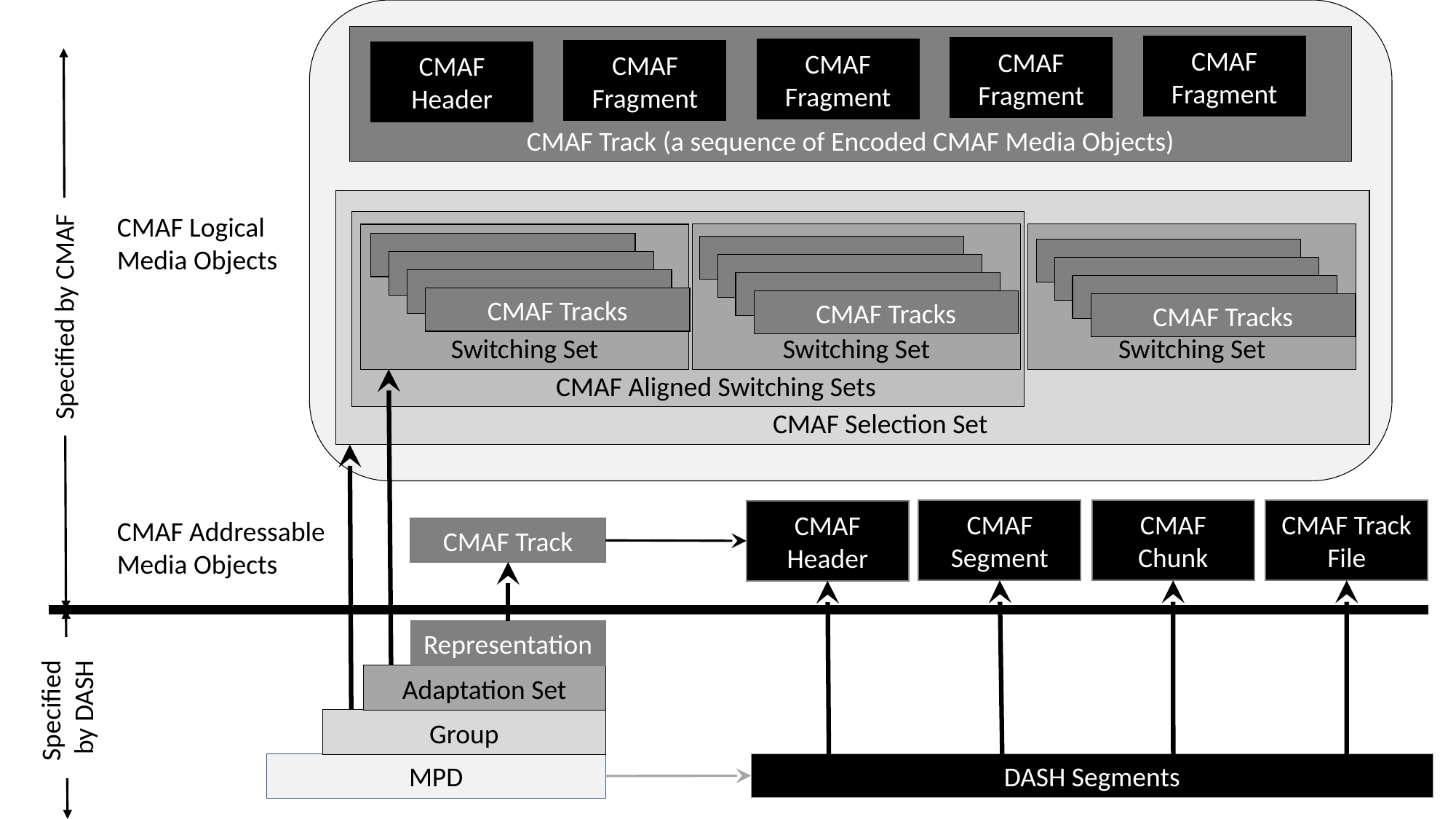

CMAF Track (a sequence of Encoded CMAF Media Objects)
CMAF Fragment
CMAF Fragment
CMAF Fragment
CMAF Fragment
CMAF Header
         CMAF Selection Set
CMAF Logical
Media Objects
         CMAF Aligned Switching Sets
Switching Set
Switching Set
Switching Set

CMAF Tracks
CMAF Tracks
CMAF Tracks
Specified by CMAF
CMAF Segment
CMAF Chunk
CMAF Track File
CMAF Header
CMAF Addressable
Media Objects
CMAF Track
Representation
Adaptation Set
Specified
by DASH
Group
MPD
DASH Segments